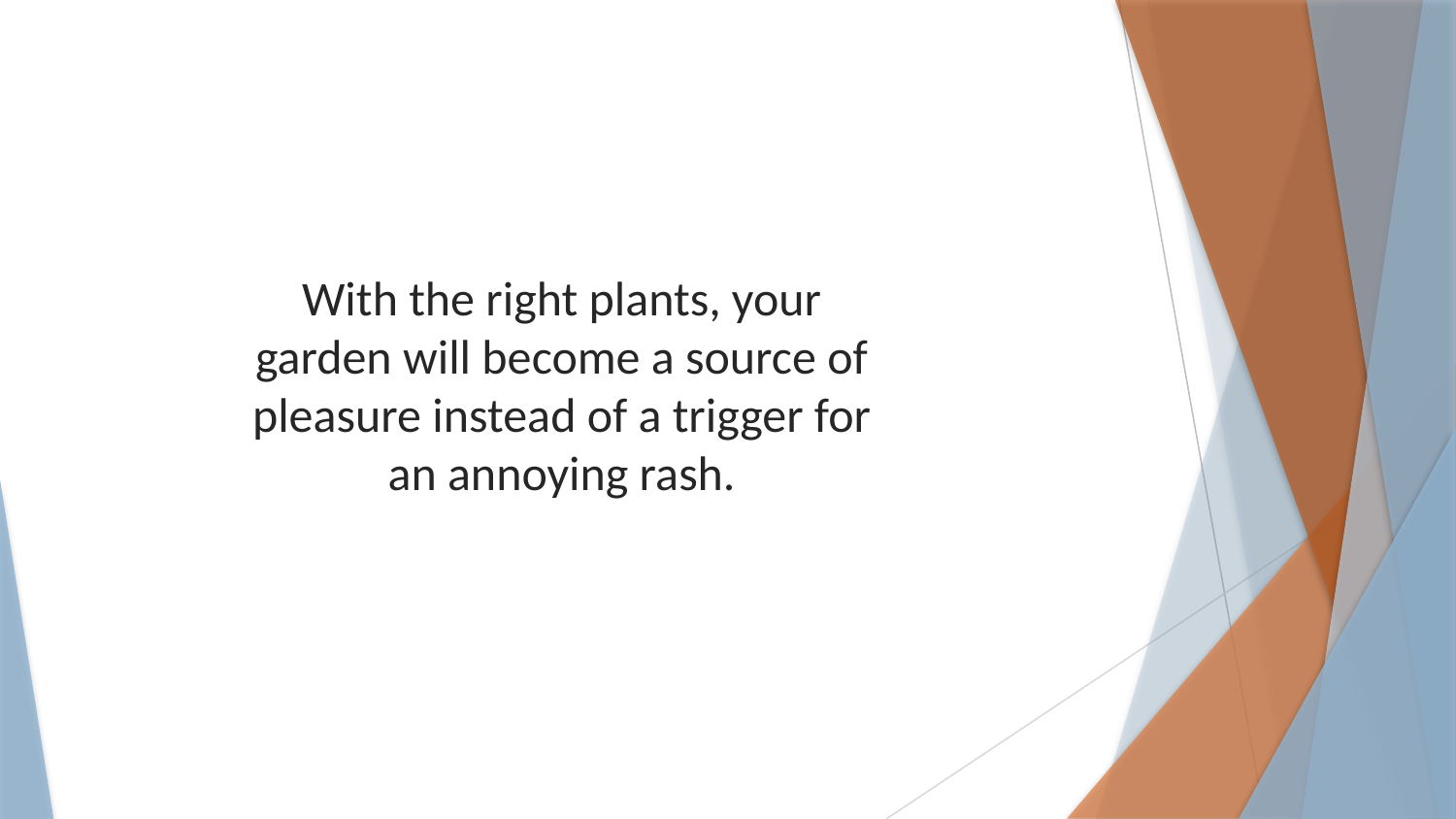

With the right plants, your garden will become a source of pleasure instead of a trigger for an annoying rash.